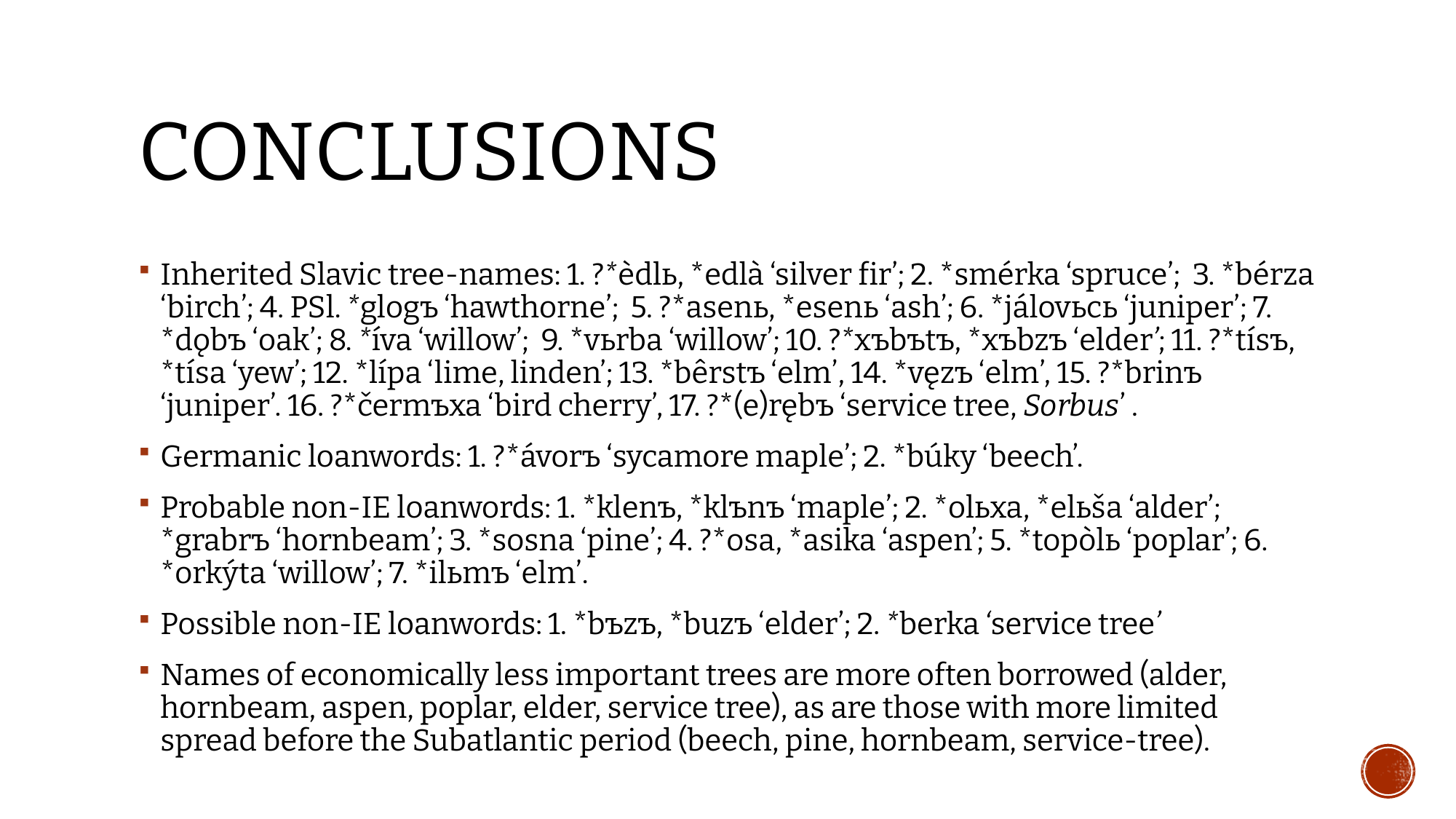

# conclusions
Inherited Slavic tree-names: 1. ?*èdlь, *edlà ‘silver fir’; 2. *smérka ‘spruce’;  3. *bérza ‘birch’; 4. PSl. *glogъ ‘hawthorne’;  5. ?*asenь, *esenь ‘ash’; 6. *jálovьcь ‘juniper’; 7. *dǫbъ ‘oak’; 8. *íva ‘willow’;  9. *vьrba ‘willow’; 10. ?*xъbъtъ, *xъbzъ ‘elder’; 11. ?*tísъ, *tísa ‘yew’; 12. *lípa ‘lime, linden’; 13. *bêrstъ ‘elm’, 14. *vęzъ ‘elm’, 15. ?*brinъ ‘juniper’. 16. ?*čermъxa ‘bird cherry’, 17. ?*(e)rębъ ‘service tree, Sorbus’ .
Germanic loanwords: 1. ?*ávorъ ‘sycamore maple’; 2. *búky ‘beech’.
Probable non-IE loanwords: 1. *klenъ, *klъnъ ‘maple’; 2. *olьxa, *elьša ‘alder’; *grabrъ ‘hornbeam’; 3. *sosna ‘pine’; 4. ?*osa, *asika ‘aspen’; 5. *topòlь ‘poplar’; 6. *orkýta ‘willow’; 7. *ilьmъ ‘elm’.
Possible non-IE loanwords: 1. *bъzъ, *buzъ ‘elder’; 2. *berka ‘service tree’
Names of economically less important trees are more often borrowed (alder, hornbeam, aspen, poplar, elder, service tree), as are those with more limited spread before the Subatlantic period (beech, pine, hornbeam, service-tree).